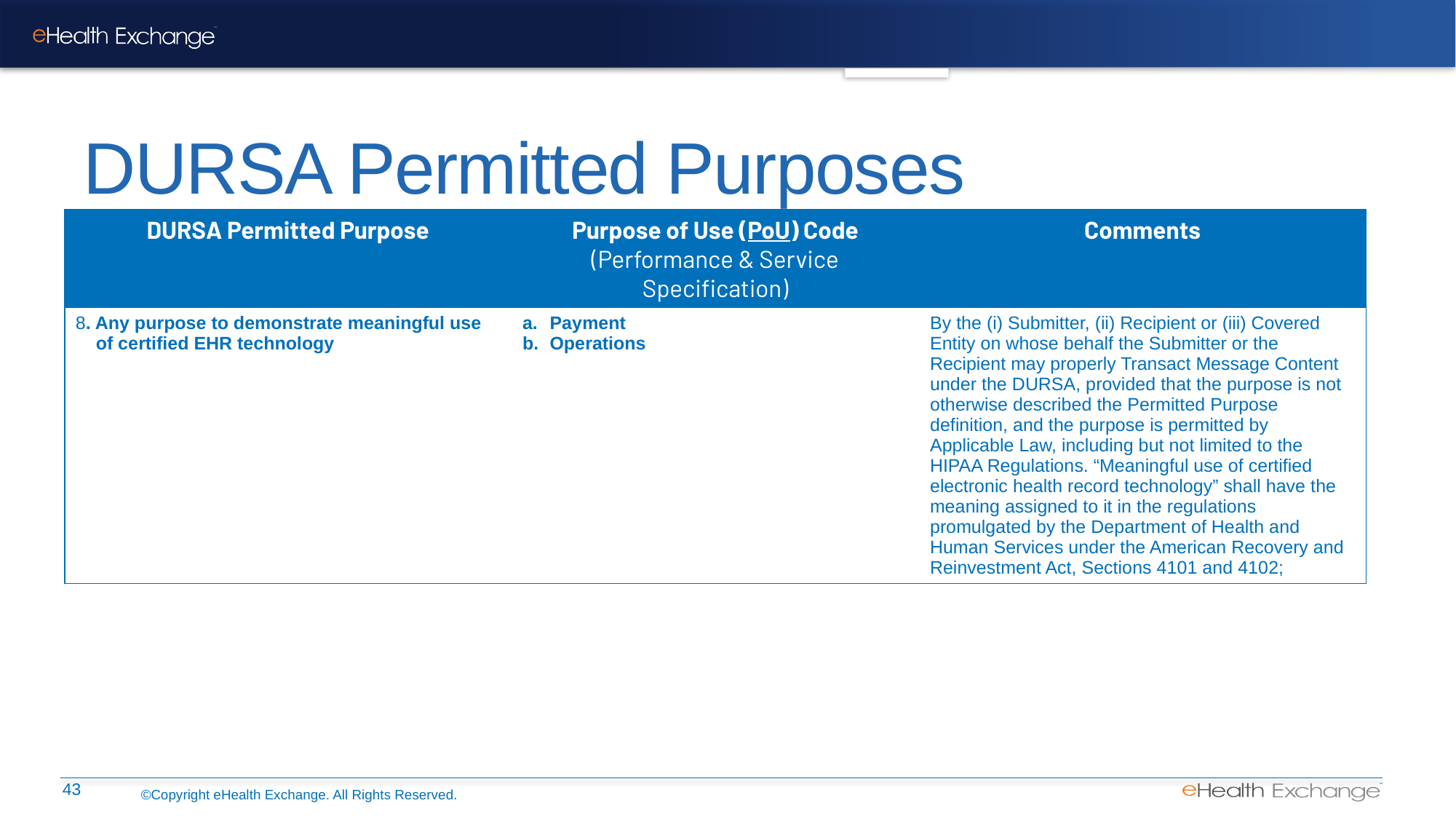

# DURSA Permitted Purposes
| DURSA Permitted Purpose | Purpose of Use (PoU) Code (Performance & Service Specification) | Comments |
| --- | --- | --- |
| 8. Any purpose to demonstrate meaningful use of certified EHR technology | Payment Operations | By the (i) Submitter, (ii) Recipient or (iii) Covered Entity on whose behalf the Submitter or the Recipient may properly Transact Message Content under the DURSA, provided that the purpose is not otherwise described the Permitted Purpose definition, and the purpose is permitted by Applicable Law, including but not limited to the HIPAA Regulations. “Meaningful use of certified electronic health record technology” shall have the meaning assigned to it in the regulations promulgated by the Department of Health and Human Services under the American Recovery and Reinvestment Act, Sections 4101 and 4102; |

©Copyright eHealth Exchange. All Rights Reserved.
43